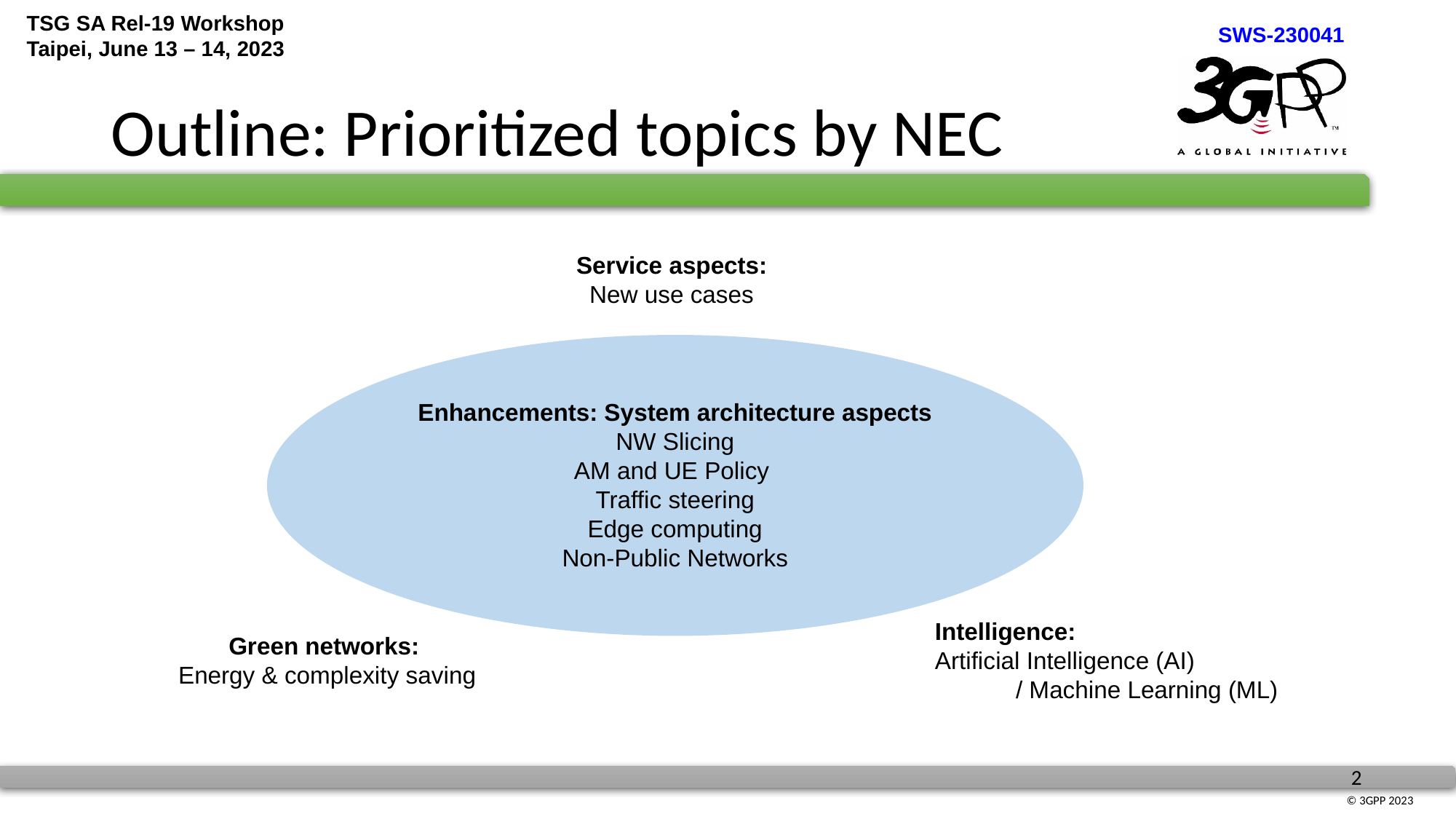

# Outline: Prioritized topics by NEC
Service aspects:
New use cases

Enhancements: System architecture aspects
NW Slicing
AM and UE Policy
Traffic steering
Edge computing
Non-Public Networks
Intelligence:
Artificial Intelligence (AI)
            / Machine Learning (ML)
Green networks:
Energy & complexity saving